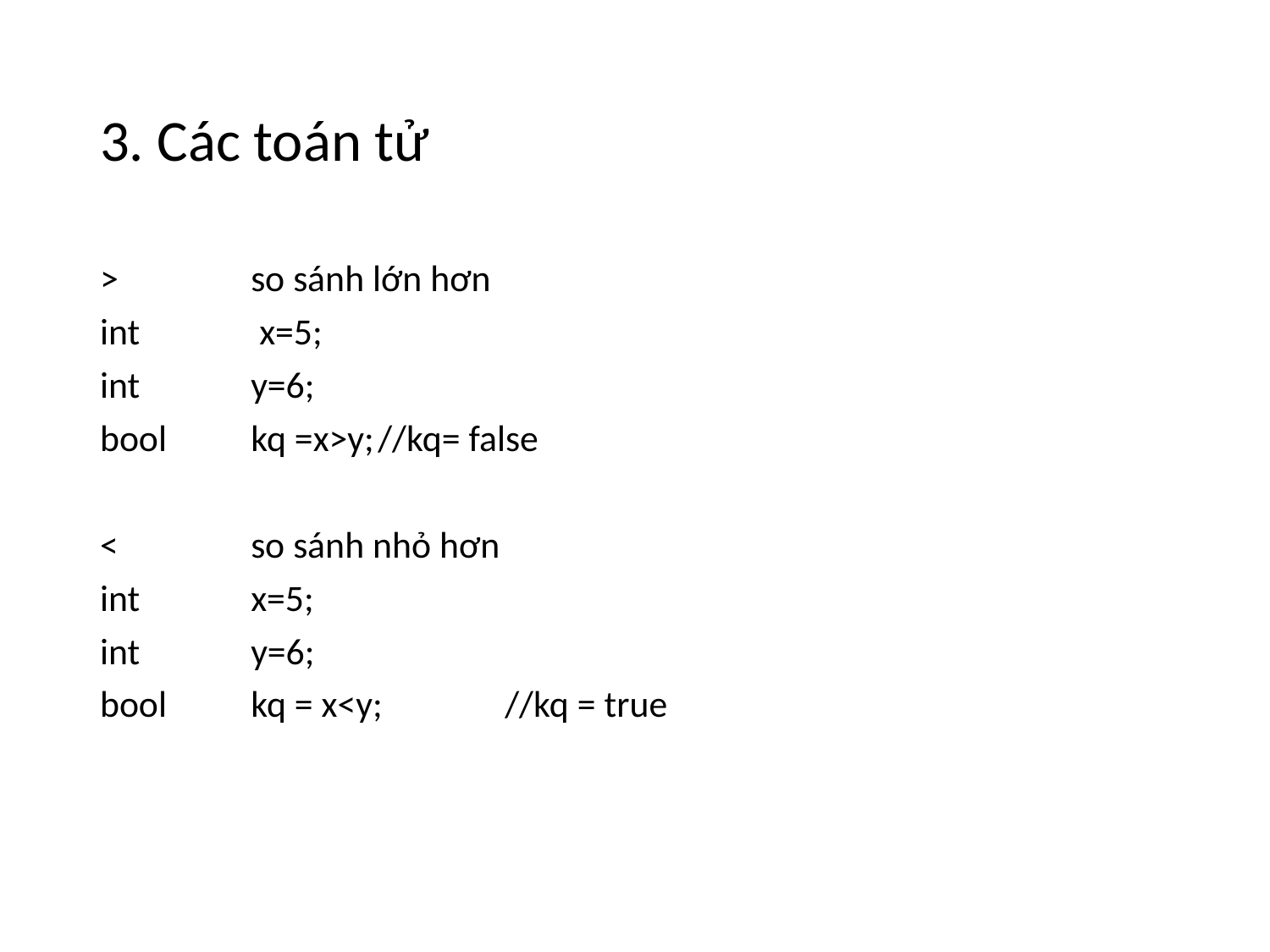

# 3. Các toán tử
>		so sánh lớn hơn
int	 x=5;
int 	y=6;
bool 	kq =x>y;	//kq= false

<		so sánh nhỏ hơn
int 	x=5;
int 	y=6;
bool	kq = x<y;	//kq = true